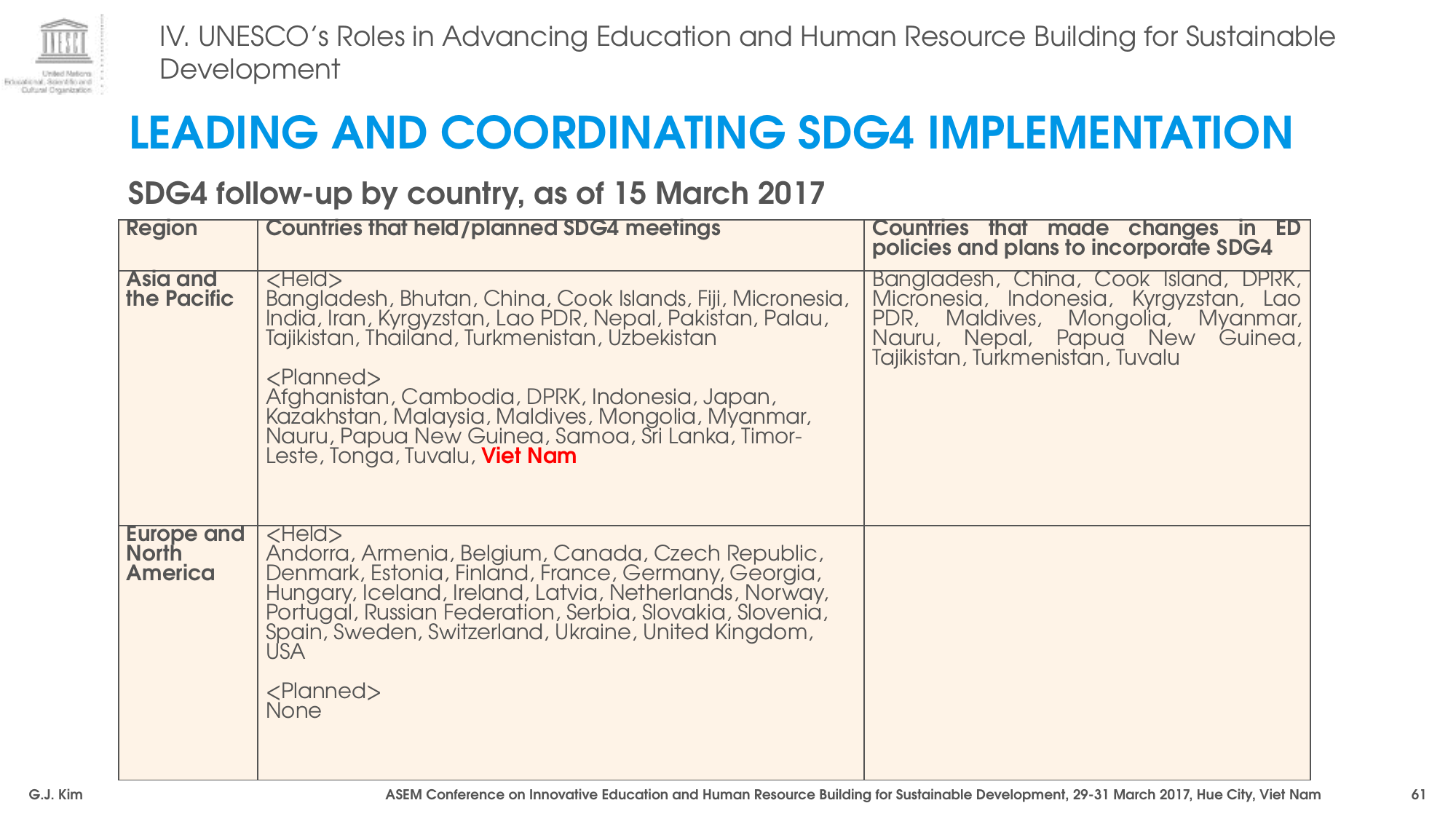

IV. UNESCO’s Roles in Advancing Education and Human Resource Building for Sustainable Development
Leading and coordinating sdg4 implementation
SDG4 follow-up by country, as of 15 March 2017
| Region | Countries that held/planned SDG4 meetings | Countries that made changes in ED policies and plans to incorporate SDG4 |
| --- | --- | --- |
| Asia and the Pacific | <Held> Bangladesh, Bhutan, China, Cook Islands, Fiji, Micronesia, India, Iran, Kyrgyzstan, Lao PDR, Nepal, Pakistan, Palau, Tajikistan, Thailand, Turkmenistan, Uzbekistan   <Planned> Afghanistan, Cambodia, DPRK, Indonesia, Japan, Kazakhstan, Malaysia, Maldives, Mongolia, Myanmar, Nauru, Papua New Guinea, Samoa, Sri Lanka, Timor-Leste, Tonga, Tuvalu, Viet Nam | Bangladesh, China, Cook Island, DPRK, Micronesia, Indonesia, Kyrgyzstan, Lao PDR, Maldives, Mongolia, Myanmar, Nauru, Nepal, Papua New Guinea, Tajikistan, Turkmenistan, Tuvalu |
| Europe and North America | <Held> Andorra, Armenia, Belgium, Canada, Czech Republic, Denmark, Estonia, Finland, France, Germany, Georgia, Hungary, Iceland, Ireland, Latvia, Netherlands, Norway, Portugal, Russian Federation, Serbia, Slovakia, Slovenia, Spain, Sweden, Switzerland, Ukraine, United Kingdom, USA   <Planned> None |  |
G.J. Kim                                                                               ASEM Conference on Innovative Education and Human Resource Building for Sustainable Development, 29-31 March 2017, Hue City, Viet Nam
61